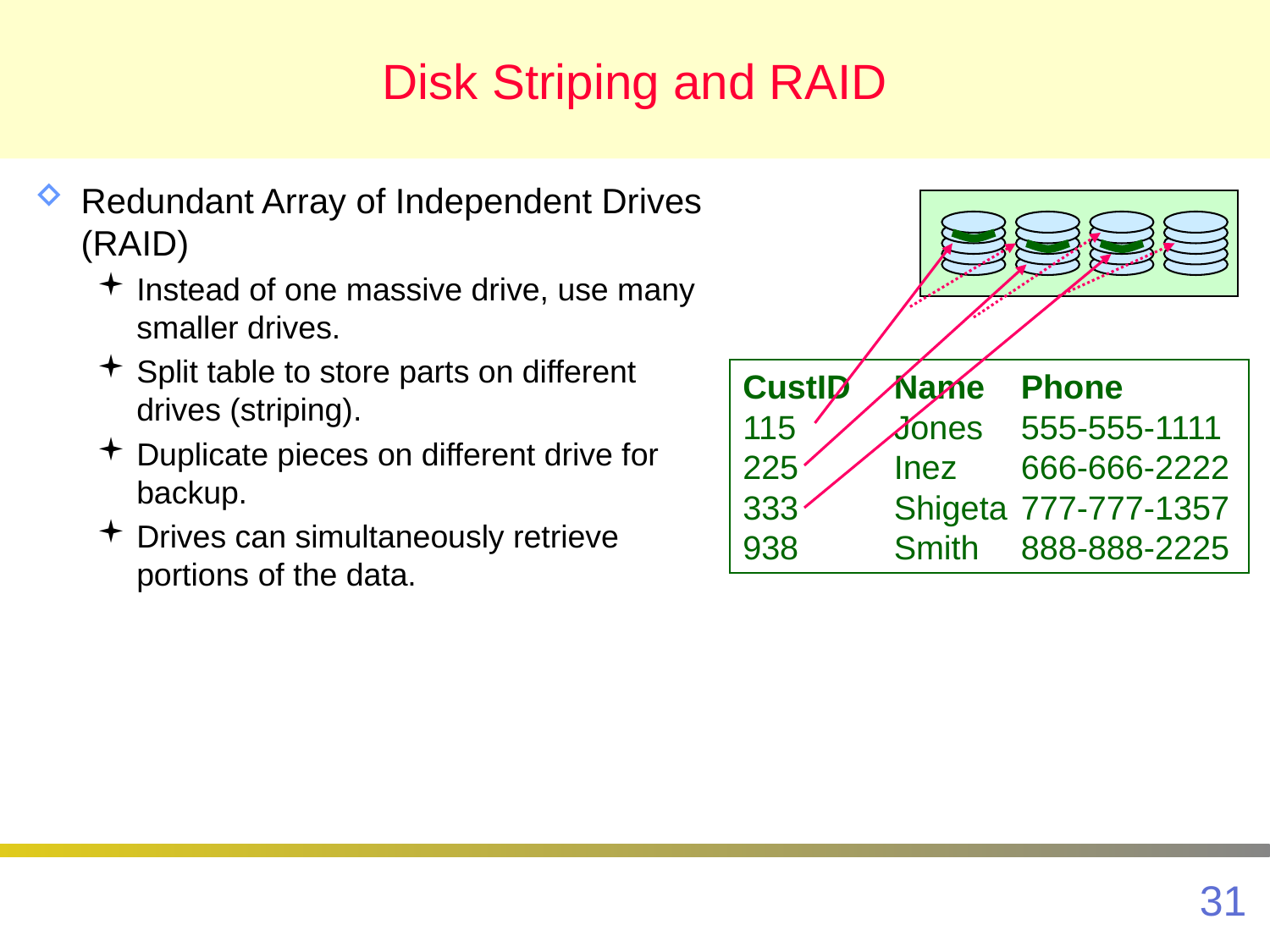

# Disk Striping and RAID
Redundant Array of Independent Drives (RAID)
Instead of one massive drive, use many smaller drives.
Split table to store parts on different drives (striping).
Duplicate pieces on different drive for backup.
Drives can simultaneously retrieve portions of the data.

CustID	Name	Phone
115	Jones	555-555-1111
225	Inez	666-666-2222
333	Shigeta	777-777-1357
938	Smith	888-888-2225
31